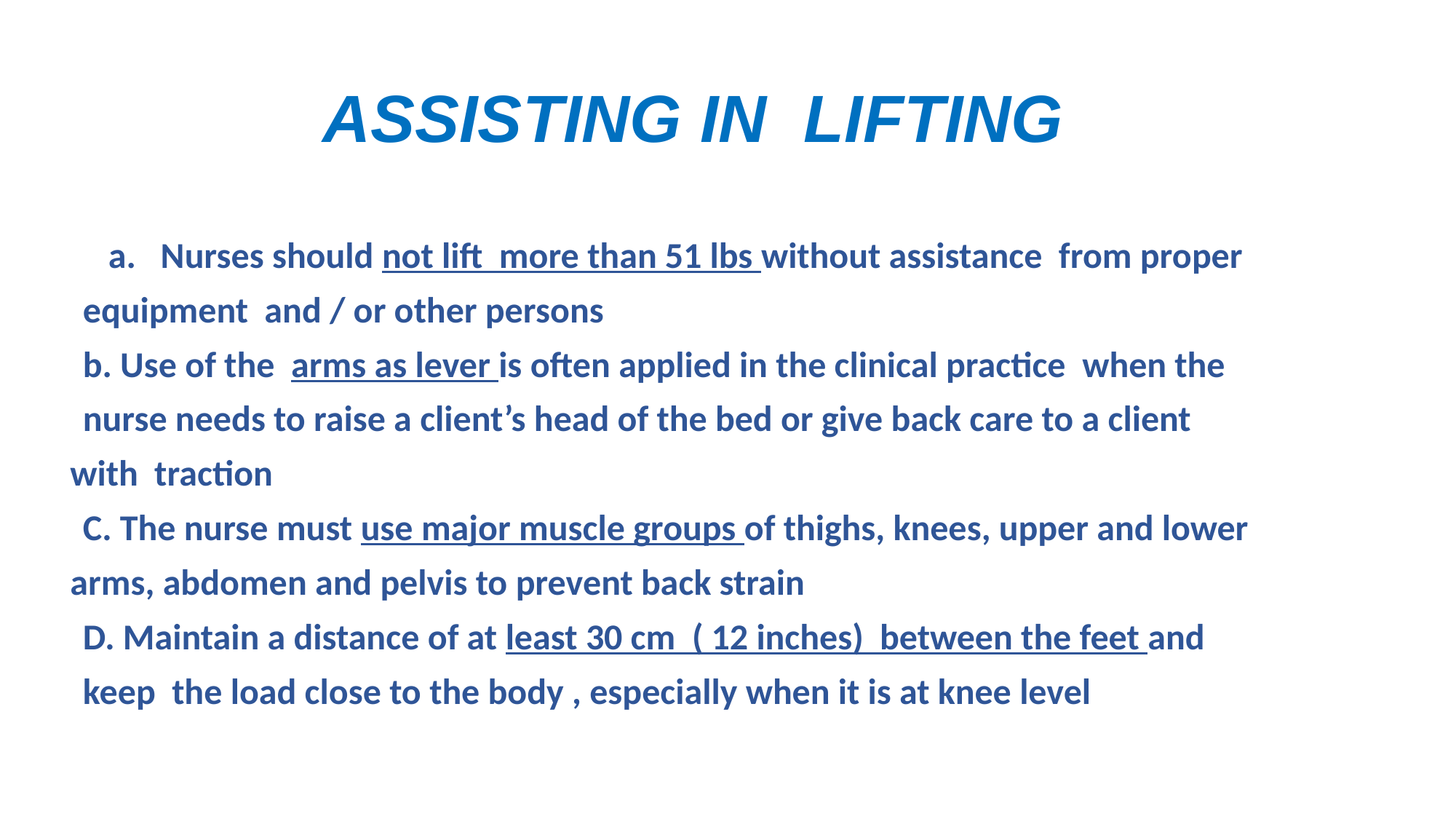

# ASSISTING IN  LIFTING
a.   Nurses should not lift  more than 51 lbs without assistance  from proper
      equipment  and / or other persons
b. Use of the  arms as lever is often applied in the clinical practice  when the
    nurse needs to raise a client’s head of the bed or give back care to a client
    with  traction
C. The nurse must use major muscle groups of thighs, knees, upper and lower
     arms, abdomen and pelvis to prevent back strain
D. Maintain a distance of at least 30 cm  ( 12 inches)  between the feet and
    keep  the load close to the body , especially when it is at knee level